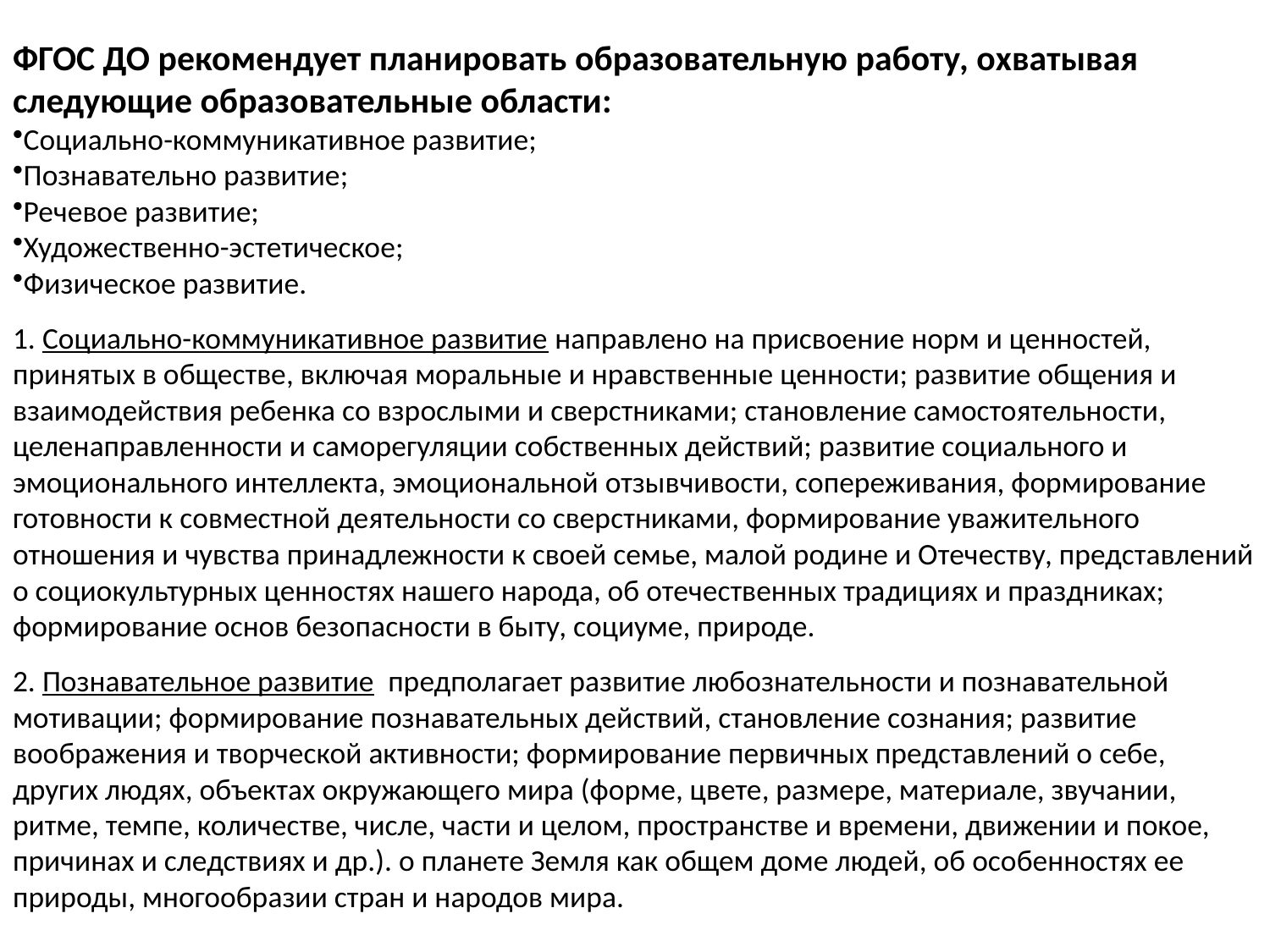

ФГОС ДО рекомендует планировать образовательную работу, охватывая следующие образовательные области:
Социально-коммуникативное развитие;
Познавательно развитие;
Речевое развитие;
Художественно-эстетическое;
Физическое развитие.

1. Социально-коммуникативное развитие направлено на присвоение норм и ценностей, принятых в обществе, включая моральные и нравственные ценности; развитие общения и взаимодействия ребенка со взрослыми и сверстниками; становление самостоятельности, целенаправленности и саморегуляции собственных действий; развитие социального и эмоционального интеллекта, эмоциональной отзывчивости, сопереживания, формирование готовности к совместной деятельности со сверстниками, формирование уважительного отношения и чувства принадлежности к своей семье, малой родине и Отечеству, представлений о социокультурных ценностях нашего народа, об отечественных традициях и праздниках; формирование основ безопасности в быту, социуме, природе.

2. Познавательное развитие  предполагает развитие любознательности и познавательной мотивации; формирование познавательных действий, становление сознания; развитие воображения и творческой активности; формирование первичных представлений о себе, других людях, объектах окружающего мира (форме, цвете, размере, материале, звучании, ритме, темпе, количестве, числе, части и целом, пространстве и времени, движении и покое, причинах и следствиях и др.). о планете Земля как общем доме людей, об особенностях ее природы, многообразии стран и народов мира.